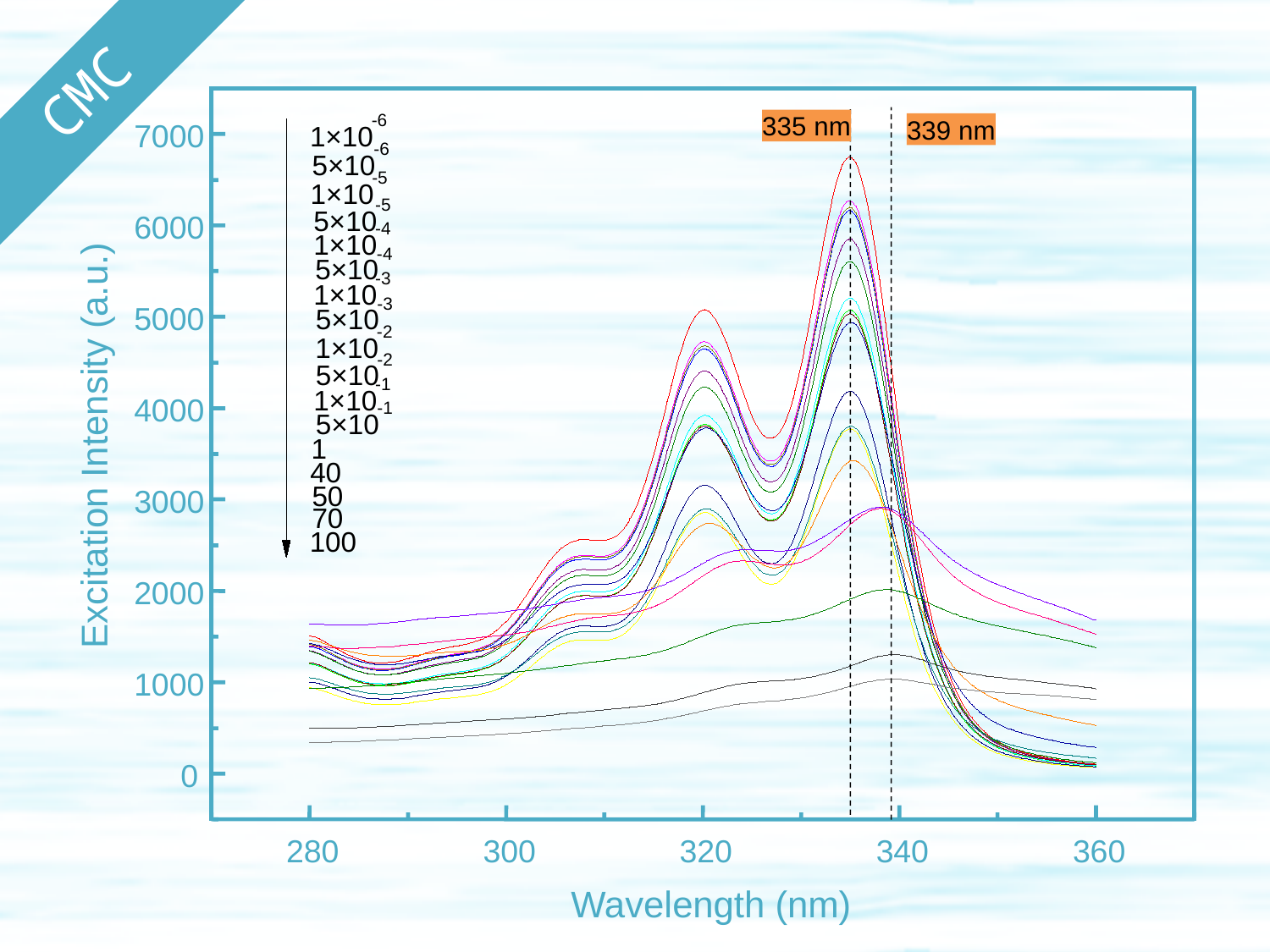

CMC

-6
1×10
-6
5×10
-5
1×10
-5
5×10
-4
1×10
-4
5×10
-3
1×10
-3
5×10
-2
1×10
-2
5×10
-1
1×10
-1
5×10
1
40
50
70
100

335 nm
339 nm
7000

6000

5000

4000

Excitation Intensity (a.u.)

3000

2000

1000

0
280
300
320
340
360
Wavelength (nm)